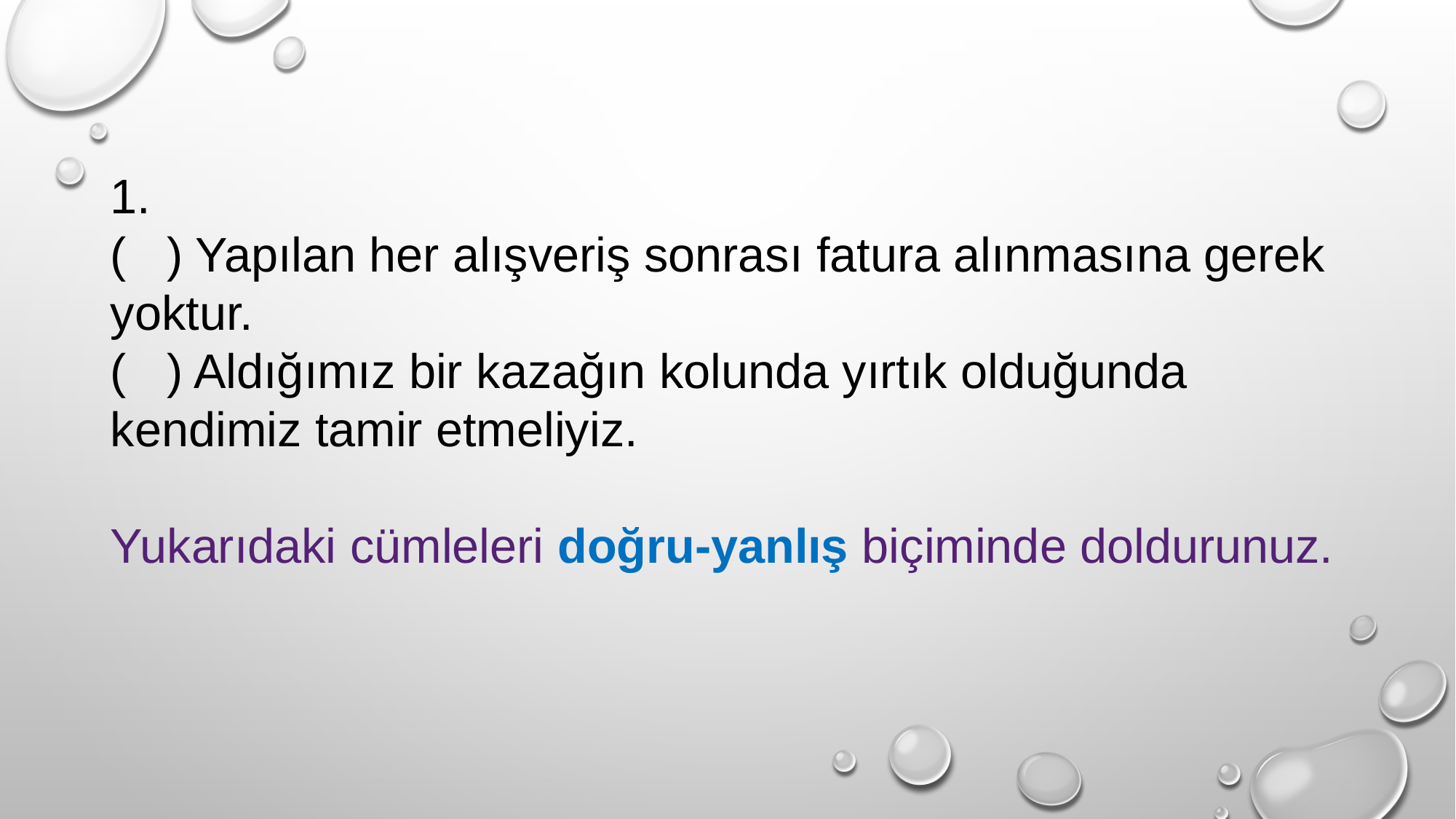

1.
(   ) Yapılan her alışveriş sonrası fatura alınmasına gerek yoktur.
(   ) Aldığımız bir kazağın kolunda yırtık olduğunda kendimiz tamir etmeliyiz.

Yukarıdaki cümleleri doğru-yanlış biçiminde doldurunuz.